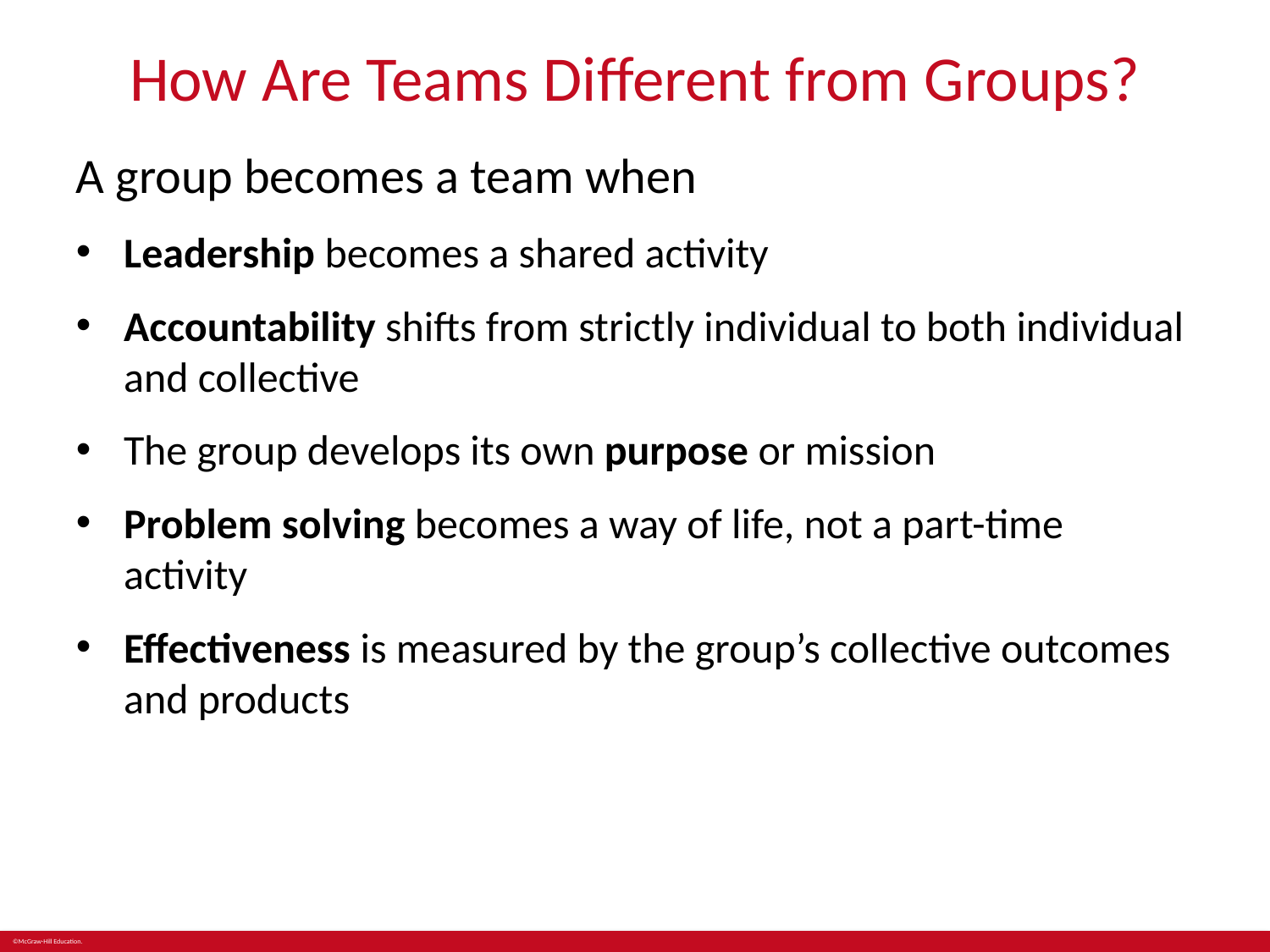

# How Are Teams Different from Groups?
A group becomes a team when
Leadership becomes a shared activity
Accountability shifts from strictly individual to both individual and collective
The group develops its own purpose or mission
Problem solving becomes a way of life, not a part-time activity
Effectiveness is measured by the group’s collective outcomes and products